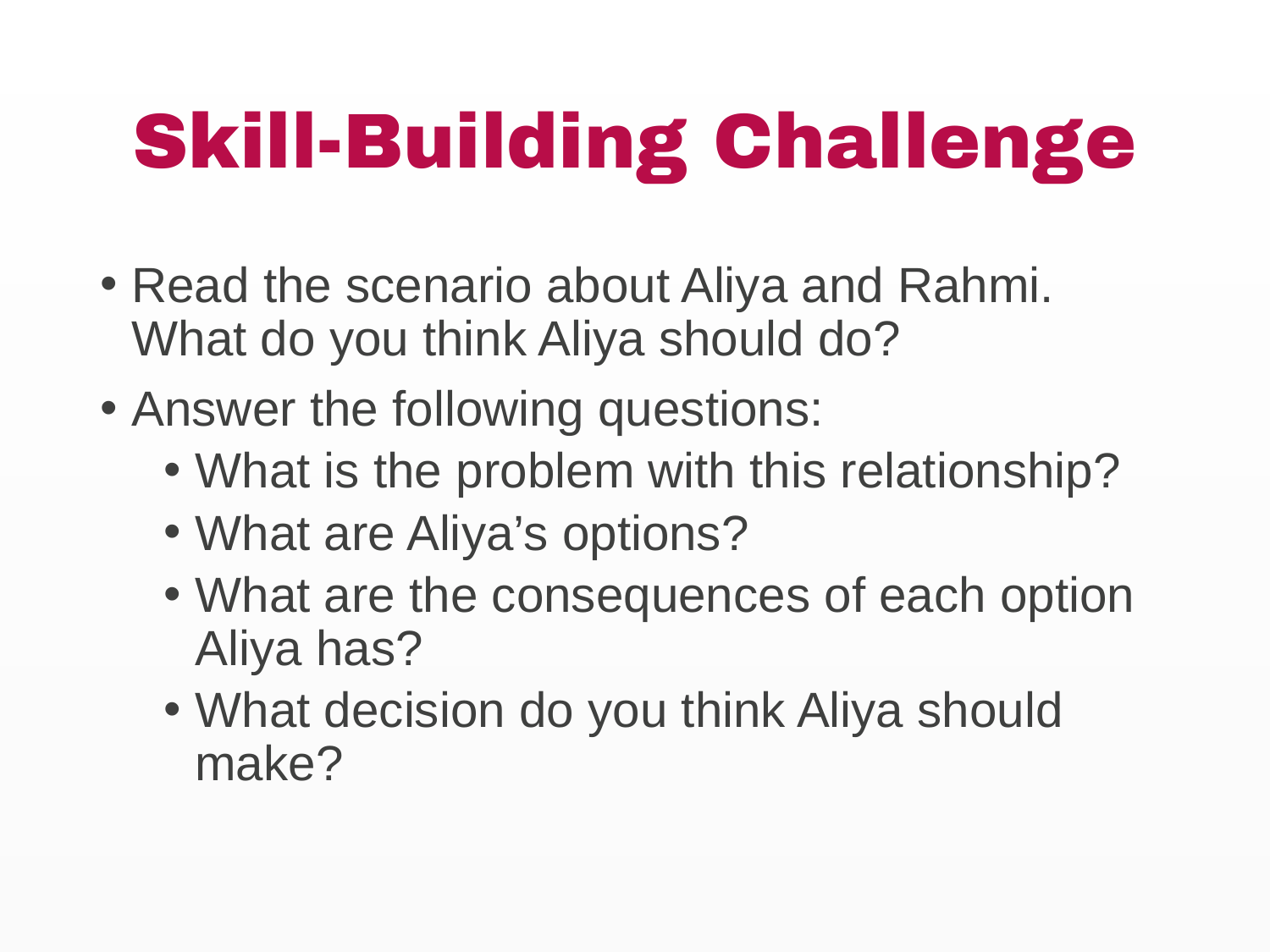

# Skill-Building Challenge
Read the scenario about Aliya and Rahmi. What do you think Aliya should do?
Answer the following questions:
What is the problem with this relationship?
What are Aliya’s options?
What are the consequences of each option Aliya has?
What decision do you think Aliya should make?